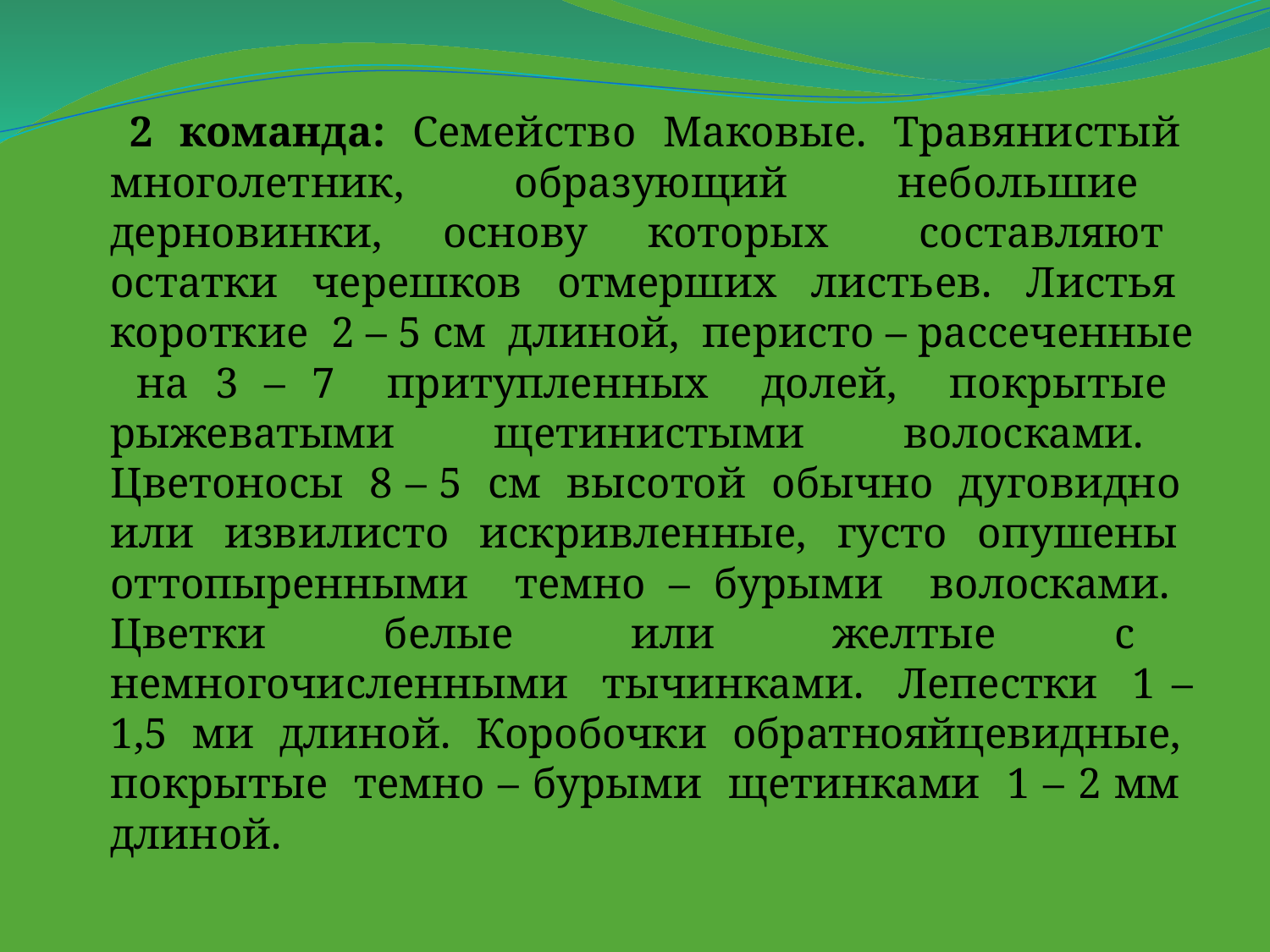

2  команда:  Семейство  Маковые.  Травянистый  многолетник,  образующий  небольшие  дерновинки,  основу  которых   составляют  остатки  черешков  отмерших  листьев.  Листья  короткие  2 – 5 см  длиной,  перисто – рассеченные  на 3 – 7  притупленных  долей,  покрытые  рыжеватыми  щетинистыми  волосками.  Цветоносы  8 – 5  см  высотой  обычно  дуговидно  или  извилисто  искривленные,  густо  опушены  оттопыренными  темно – бурыми  волосками.  Цветки  белые  или  желтые  с  немногочисленными  тычинками.  Лепестки  1 – 1,5  ми  длиной.  Коробочки  обратнояйцевидные,  покрытые  темно – бурыми  щетинками  1 – 2 мм  длиной.